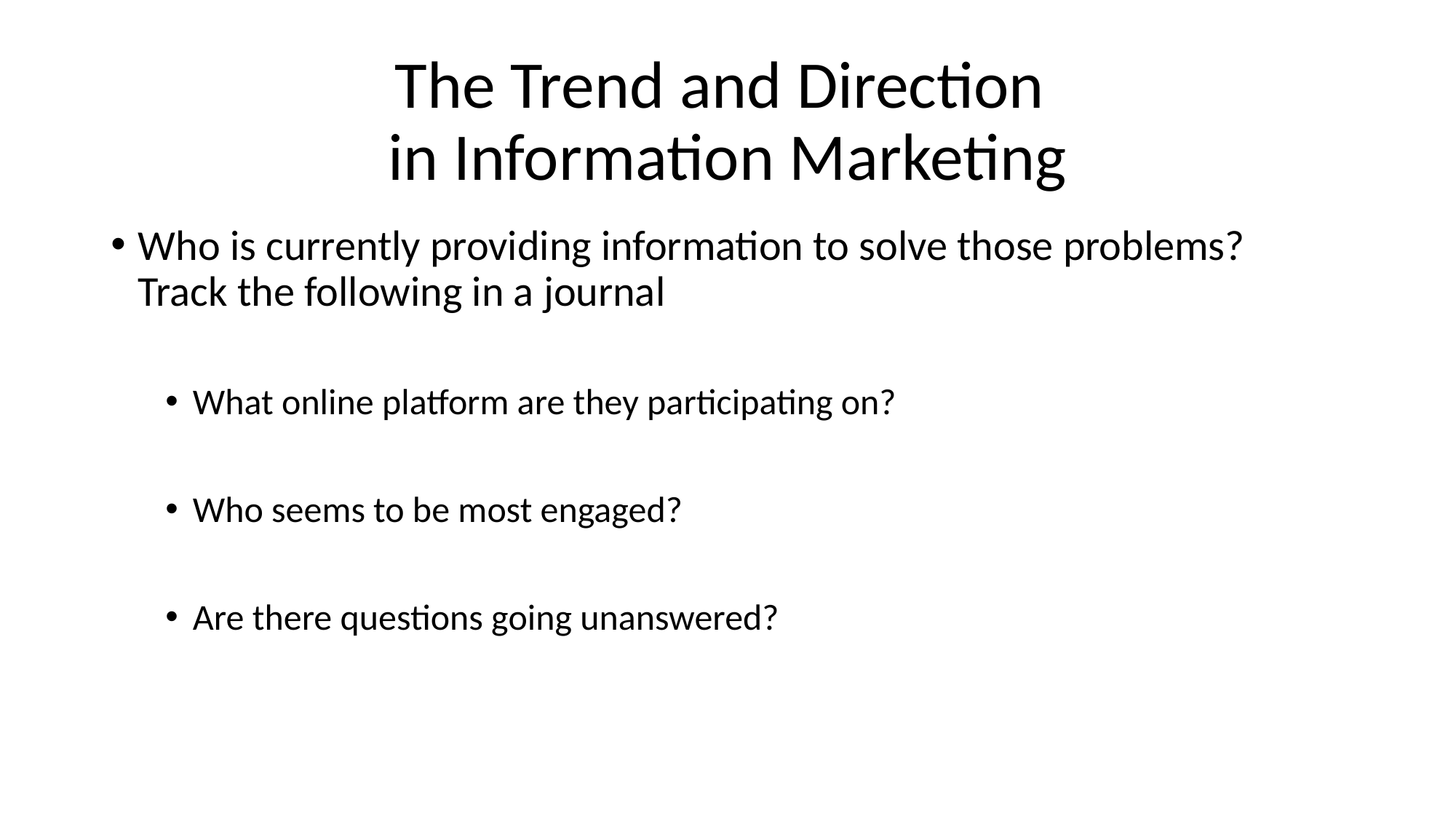

# The Trend and Direction in Information Marketing
Who is currently providing information to solve those problems?  Track the following in a journal

What online platform are they participating on?

Who seems to be most engaged?

Are there questions going unanswered?